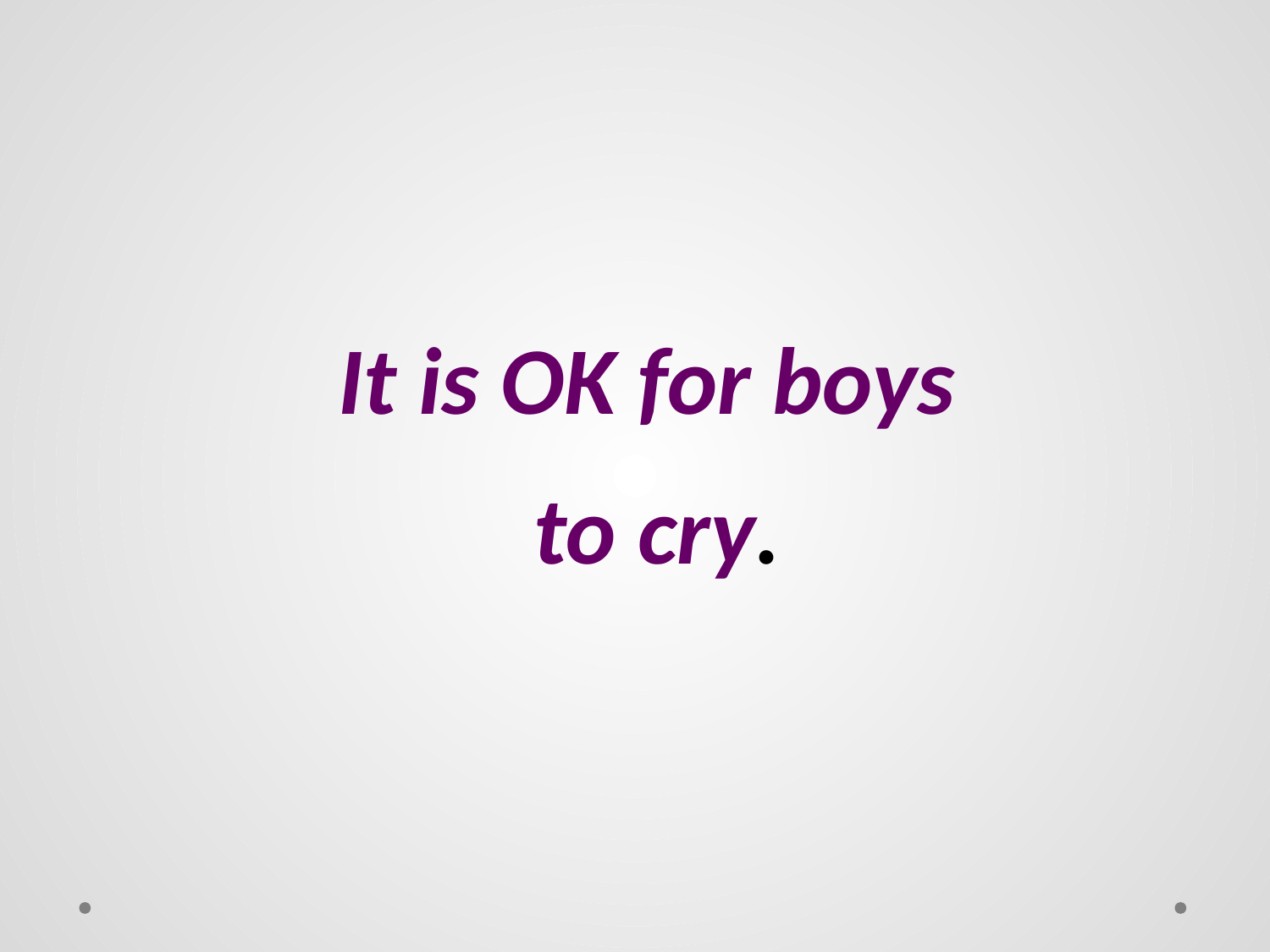

It is OK for boys
to cry.